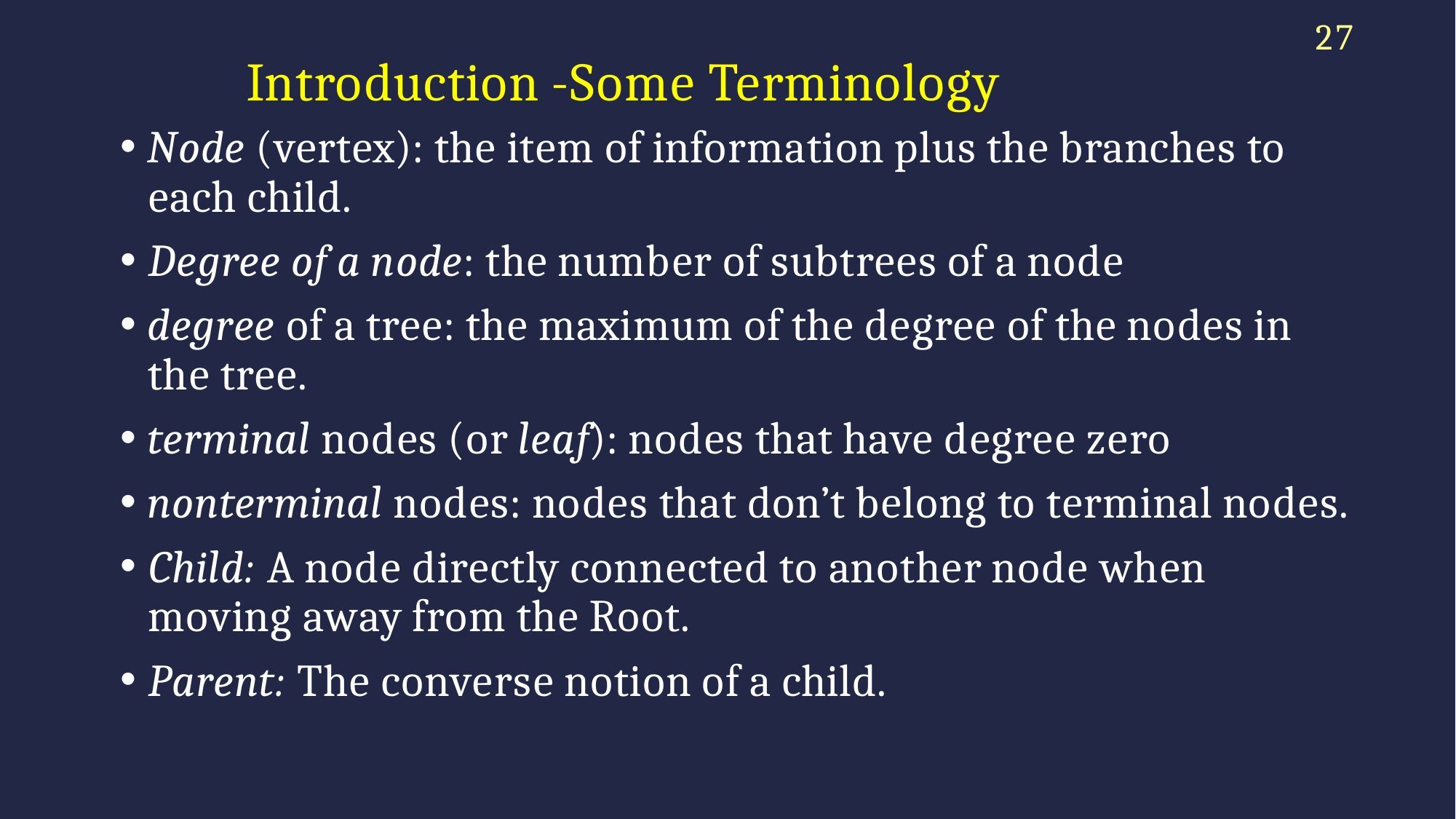

27
# Introduction -Some Terminology
Node (vertex): the item of information plus the branches to each child.
Degree of a node: the number of subtrees of a node
degree of a tree: the maximum of the degree of the nodes in the tree.
terminal nodes (or leaf): nodes that have degree zero
nonterminal nodes: nodes that don’t belong to terminal nodes.
Child: A node directly connected to another node when moving away from the Root.
Parent: The converse notion of a child.